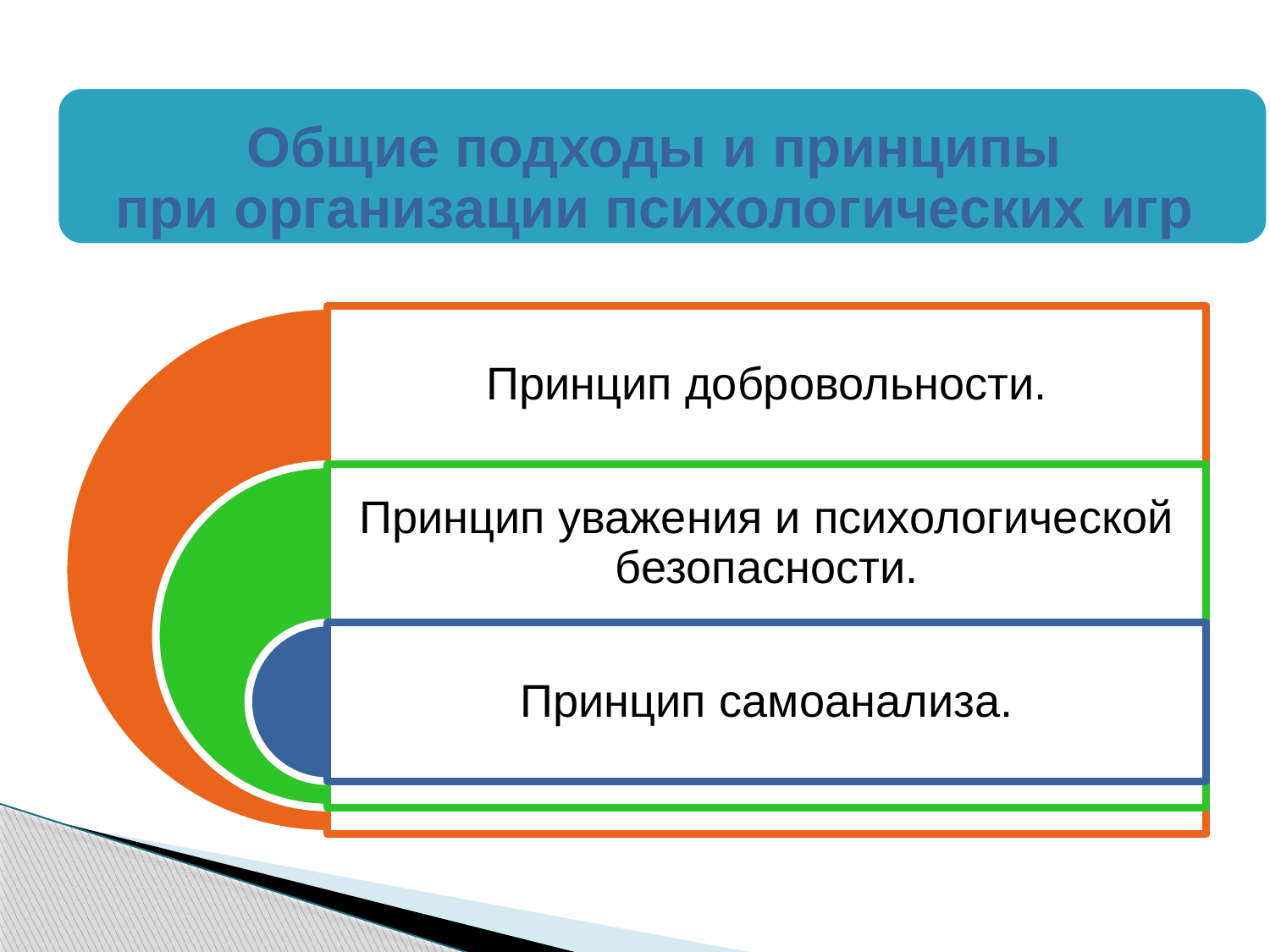

Общие подходы и принципы
при организации психологических игр
Принцип добровольности.
Принцип уважения и психологической безопасности.
Принцип самоанализа.